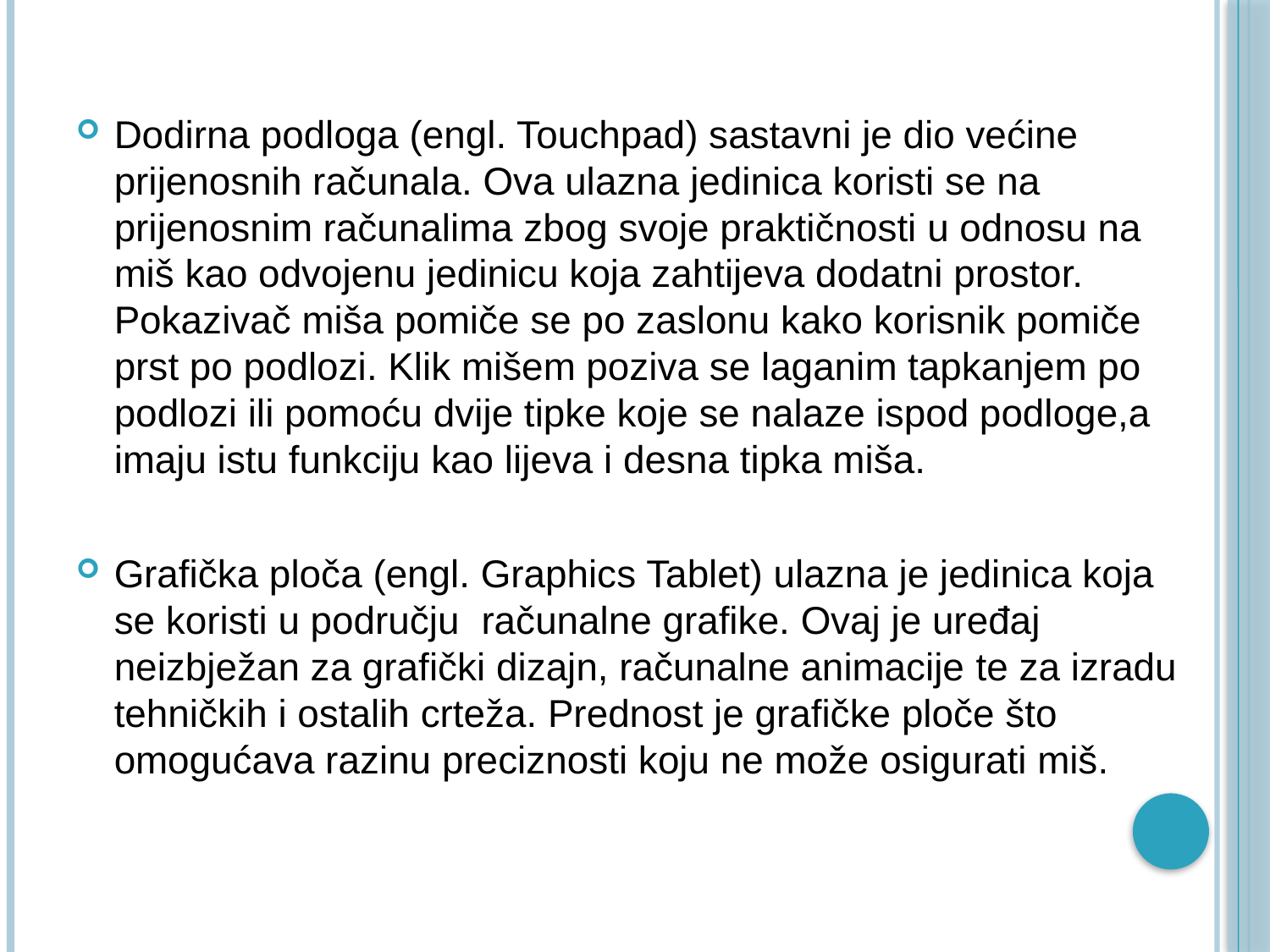

Dodirna podloga (engl. Touchpad) sastavni je dio većine prijenosnih računala. Ova ulazna jedinica koristi se na prijenosnim računalima zbog svoje praktičnosti u odnosu na miš kao odvojenu jedinicu koja zahtijeva dodatni prostor. Pokazivač miša pomiče se po zaslonu kako korisnik pomiče prst po podlozi. Klik mišem poziva se laganim tapkanjem po podlozi ili pomoću dvije tipke koje se nalaze ispod podloge,a imaju istu funkciju kao lijeva i desna tipka miša.

Grafička ploča (engl. Graphics Tablet) ulazna je jedinica koja se koristi u području  računalne grafike. Ovaj je uređaj neizbježan za grafički dizajn, računalne animacije te za izradu tehničkih i ostalih crteža. Prednost je grafičke ploče što omogućava razinu preciznosti koju ne može osigurati miš.